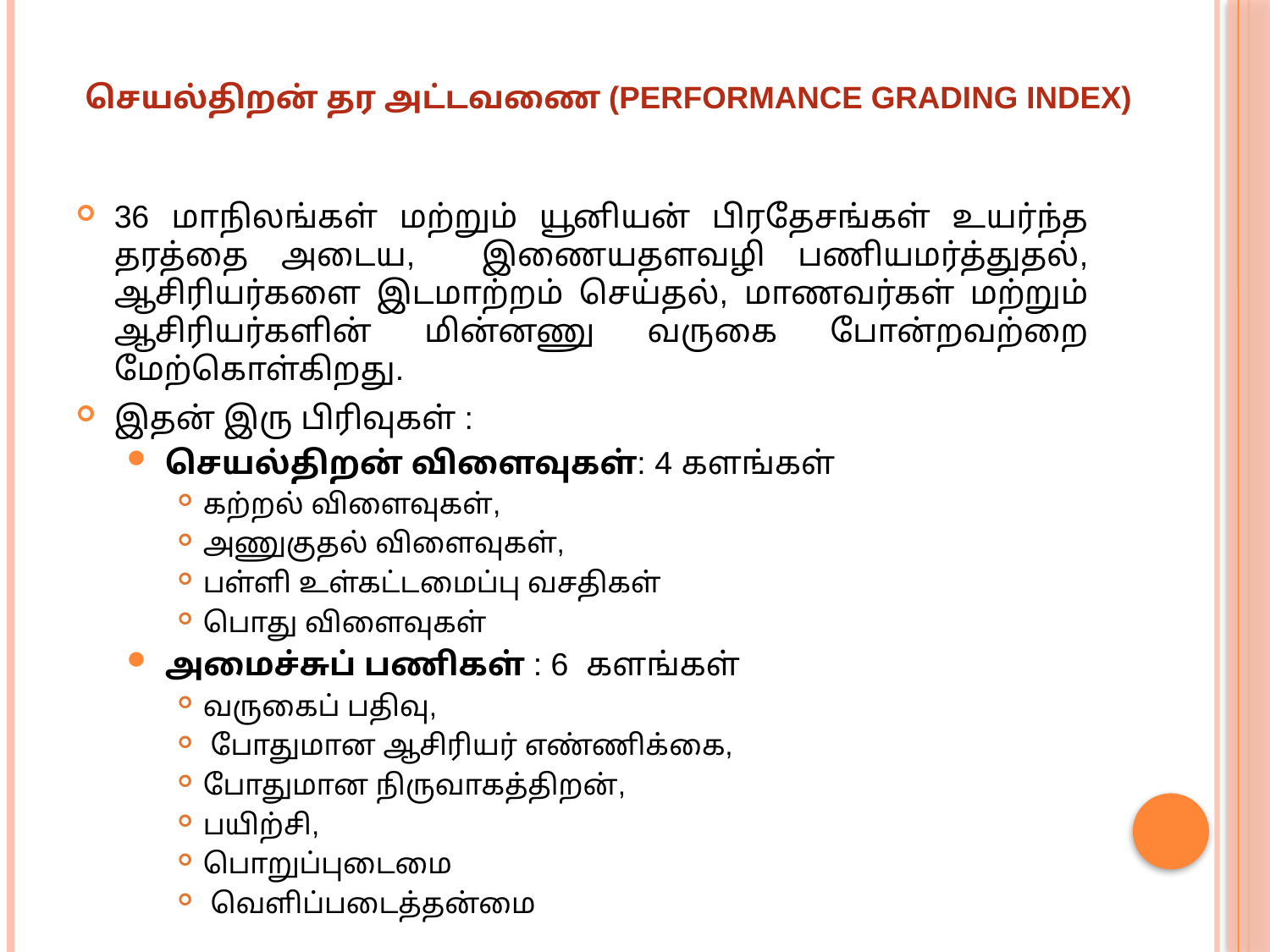

# செயல்திறன் தர அட்டவணை (Performance Grading Index)
36 மாநிலங்கள் மற்றும் யூனியன் பிரதேசங்கள் உயர்ந்த தரத்தை அடைய,  இணையதளவழி பணியமர்த்துதல், ஆசிரியர்களை இடமாற்றம் செய்தல், மாணவர்கள் மற்றும் ஆசிரியர்களின் மின்னணு வருகை போன்றவற்றை மேற்கொள்கிறது.
இதன் இரு பிரிவுகள் :
செயல்திறன் விளைவுகள்: 4 களங்கள்
கற்றல் விளைவுகள்,
அணுகுதல் விளைவுகள்,
பள்ளி உள்கட்டமைப்பு வசதிகள்
பொது விளைவுகள்
அமைச்சுப் பணிகள் : 6  களங்கள்
வருகைப் பதிவு,
 போதுமான ஆசிரியர் எண்ணிக்கை,
போதுமான நிருவாகத்திறன்,
பயிற்சி,
பொறுப்புடைமை
 வெளிப்படைத்தன்மை